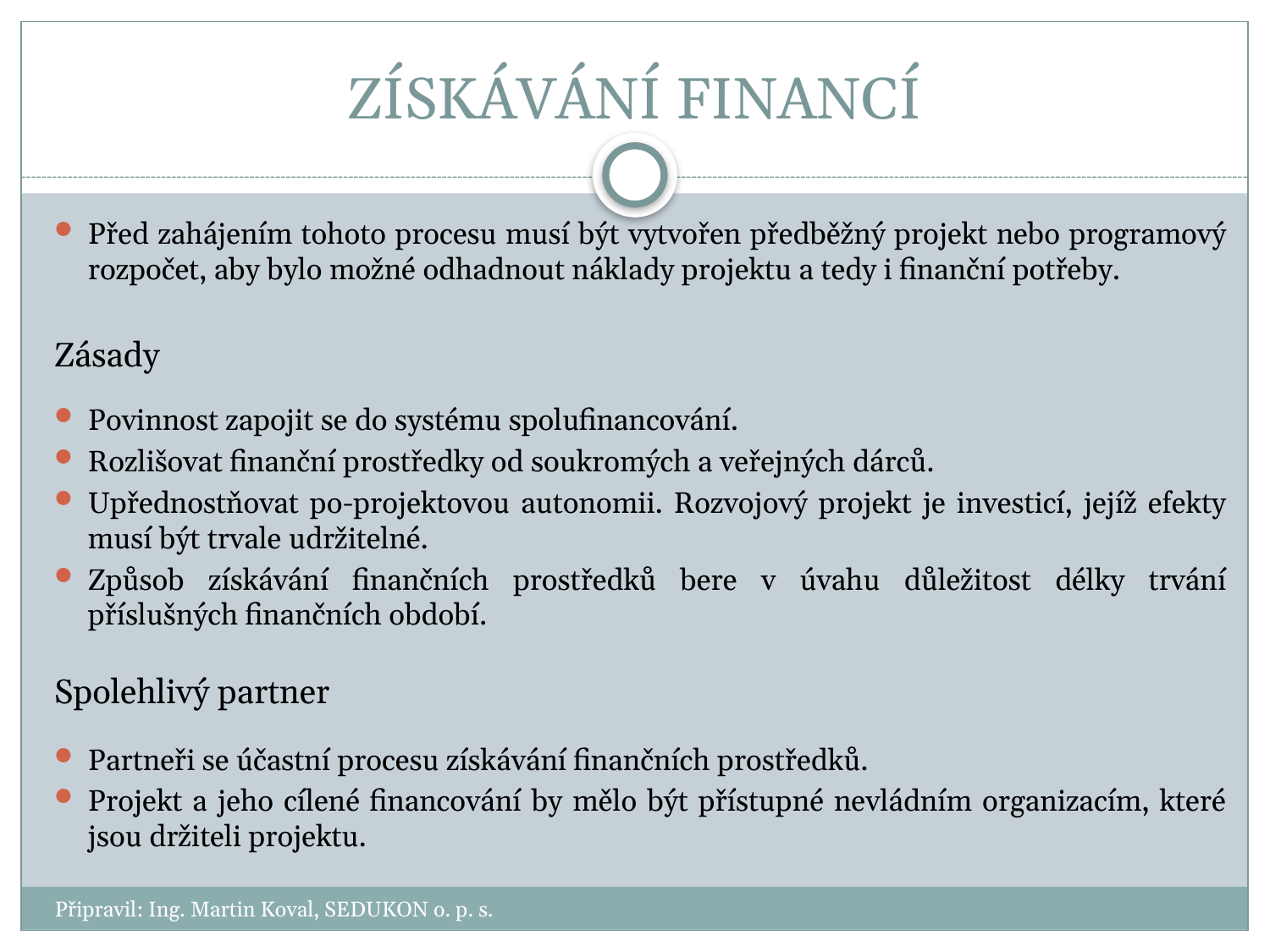

# ZÍSKÁVÁNÍ FINANCÍ
Před zahájením tohoto procesu musí být vytvořen předběžný projekt nebo programový rozpočet, aby bylo možné odhadnout náklady projektu a tedy i finanční potřeby.

Zásady

Povinnost zapojit se do systému spolufinancování.
Rozlišovat finanční prostředky od soukromých a veřejných dárců.
Upřednostňovat po-projektovou autonomii. Rozvojový projekt je investicí, jejíž efekty musí být trvale udržitelné.
Způsob získávání finančních prostředků bere v úvahu důležitost délky trvání příslušných finančních období.

Spolehlivý partner

Partneři se účastní procesu získávání finančních prostředků.
Projekt a jeho cílené financování by mělo být přístupné nevládním organizacím, které jsou držiteli projektu.
Připravil: Ing. Martin Koval, SEDUKON o. p. s.